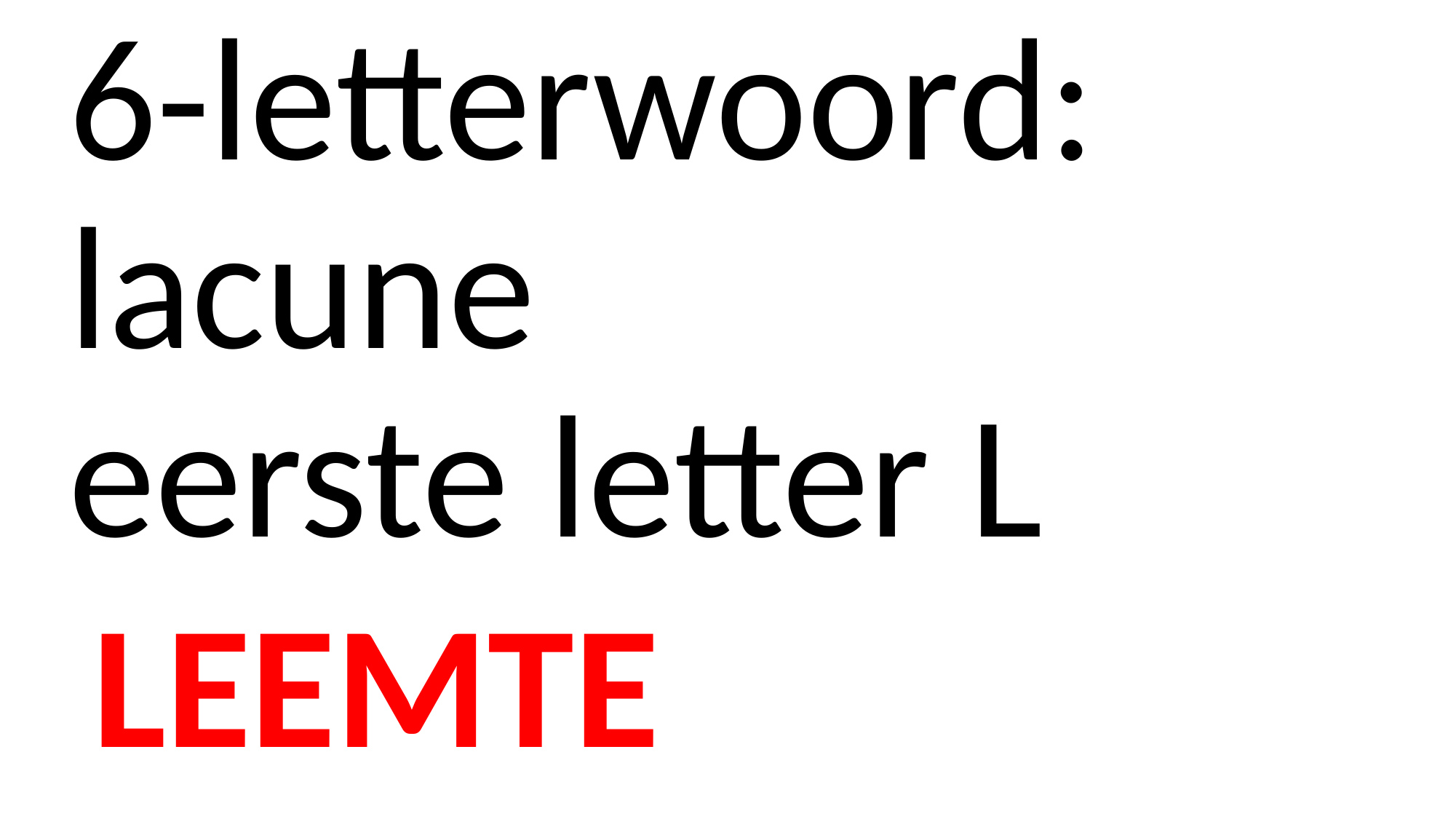

# 6-letterwoord: lacune eerste letter L
LEEMTE